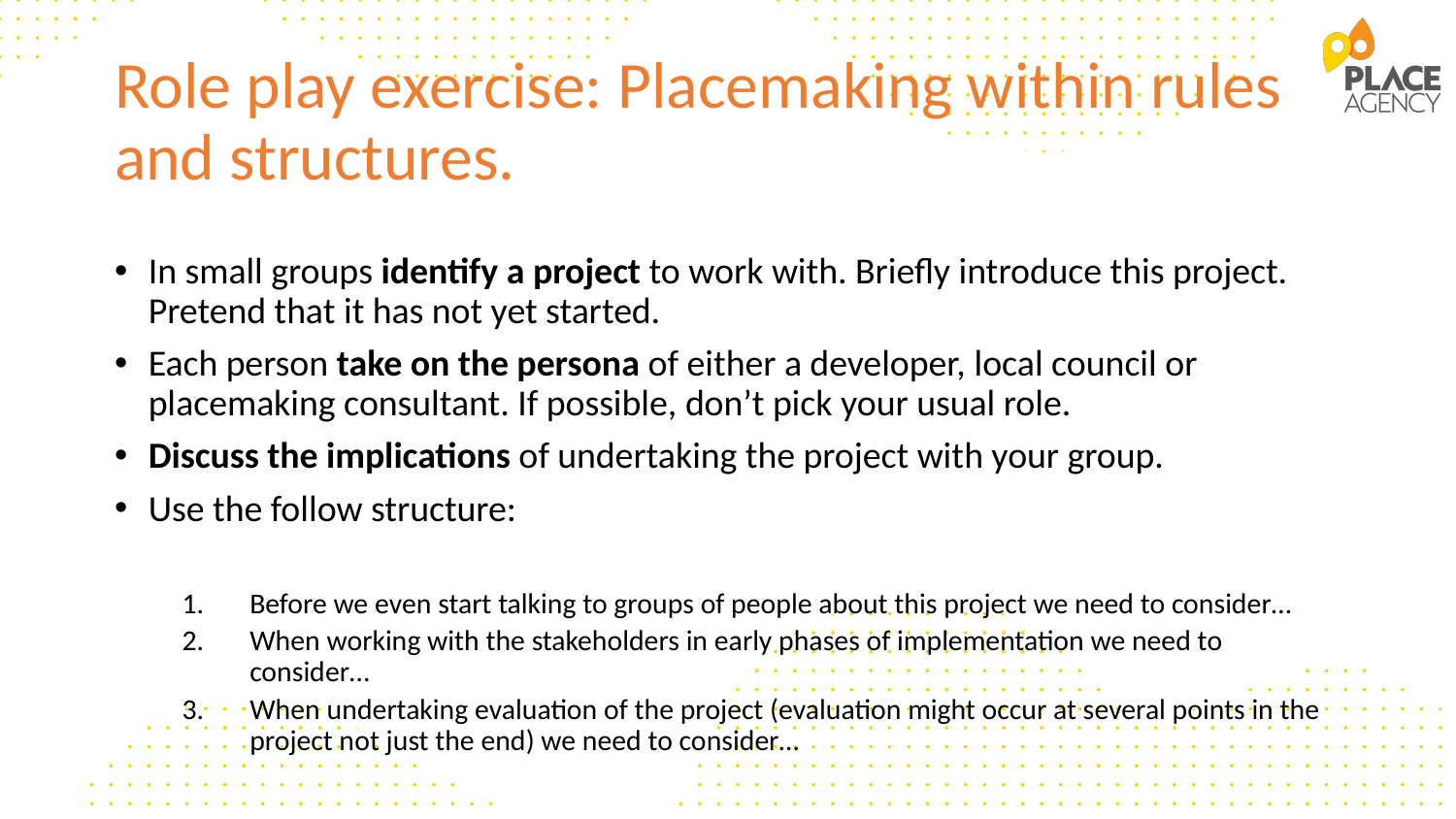

# Role play exercise: Placemaking within rules and structures.
In small groups identify a project to work with. Briefly introduce this project. Pretend that it has not yet started.
Each person take on the persona of either a developer, local council or placemaking consultant. If possible, don’t pick your usual role.
Discuss the implications of undertaking the project with your group.
Use the follow structure:

Before we even start talking to groups of people about this project we need to consider…
When working with the stakeholders in early phases of implementation we need to consider…
When undertaking evaluation of the project (evaluation might occur at several points in the project not just the end) we need to consider…